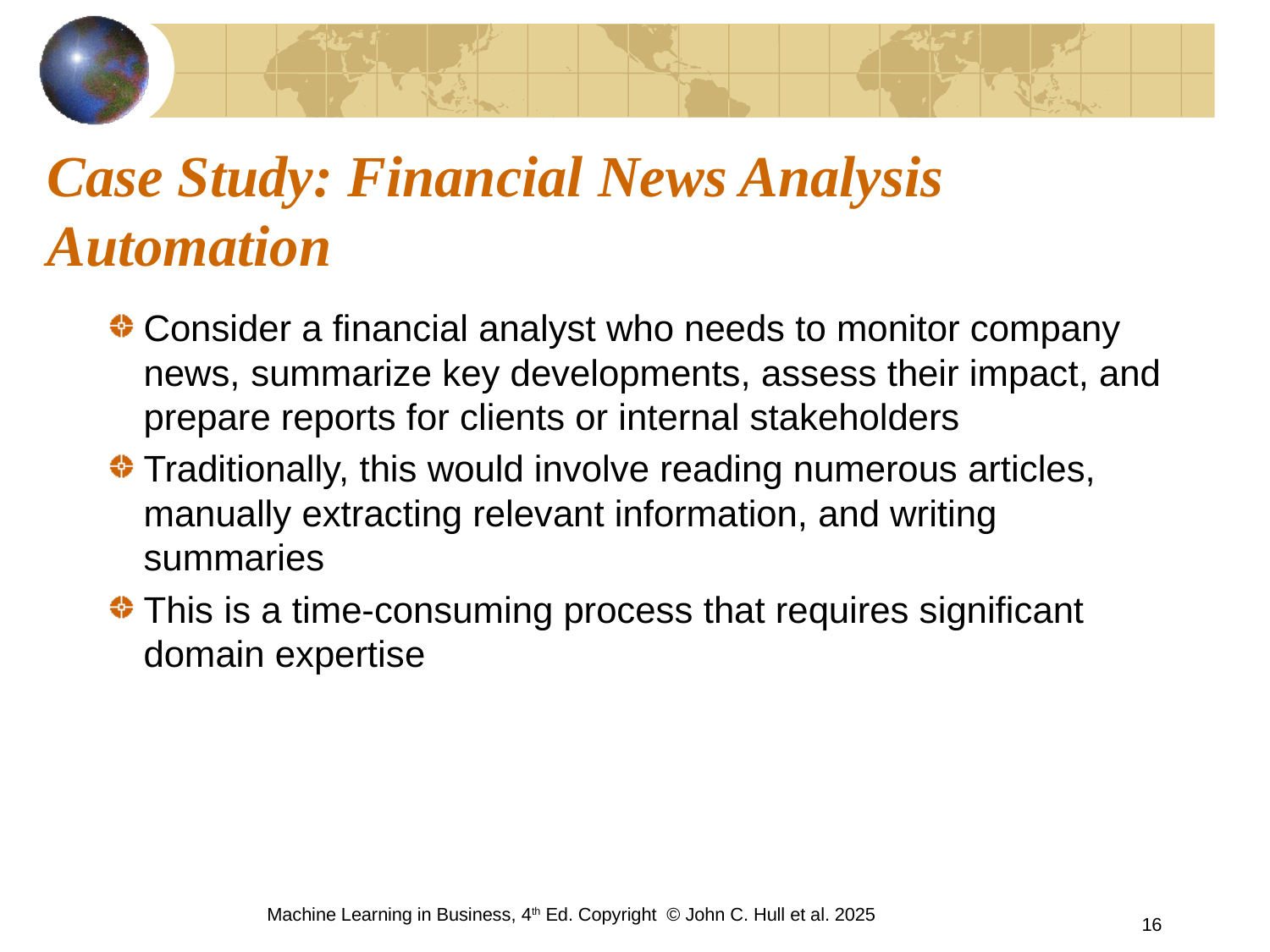

# Case Study: Financial News Analysis Automation
Consider a financial analyst who needs to monitor company news, summarize key developments, assess their impact, and prepare reports for clients or internal stakeholders
Traditionally, this would involve reading numerous articles, manually extracting relevant information, and writing summaries
This is a time-consuming process that requires significant domain expertise
Machine Learning in Business, 4th Ed. Copyright  © John C. Hull et al. 2025
16